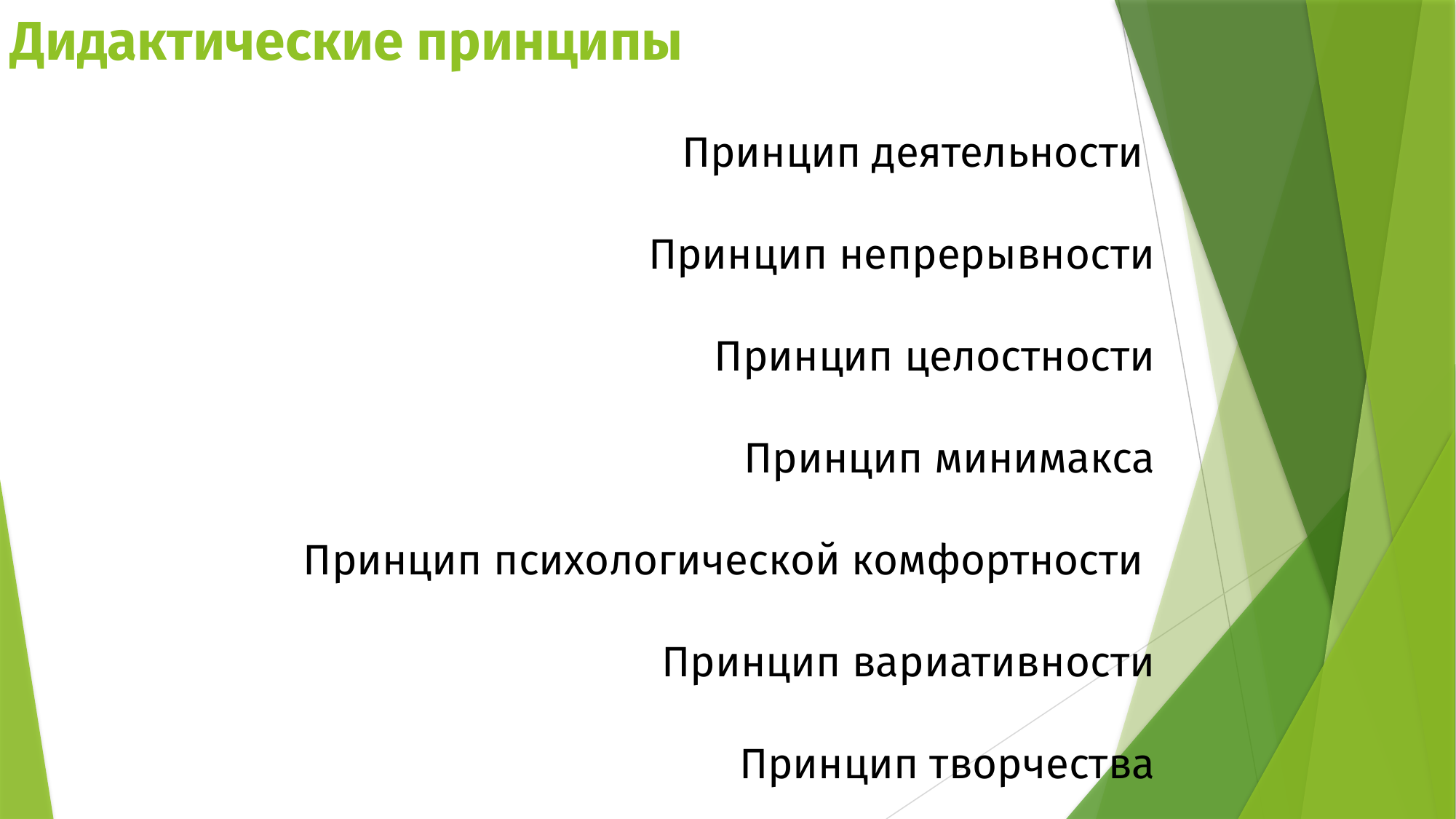

Дидактические принципы
Принцип деятельности

Принцип непрерывности

Принцип целостности

Принцип минимакса

Принцип психологической комфортности

Принцип вариативности

Принцип творчества